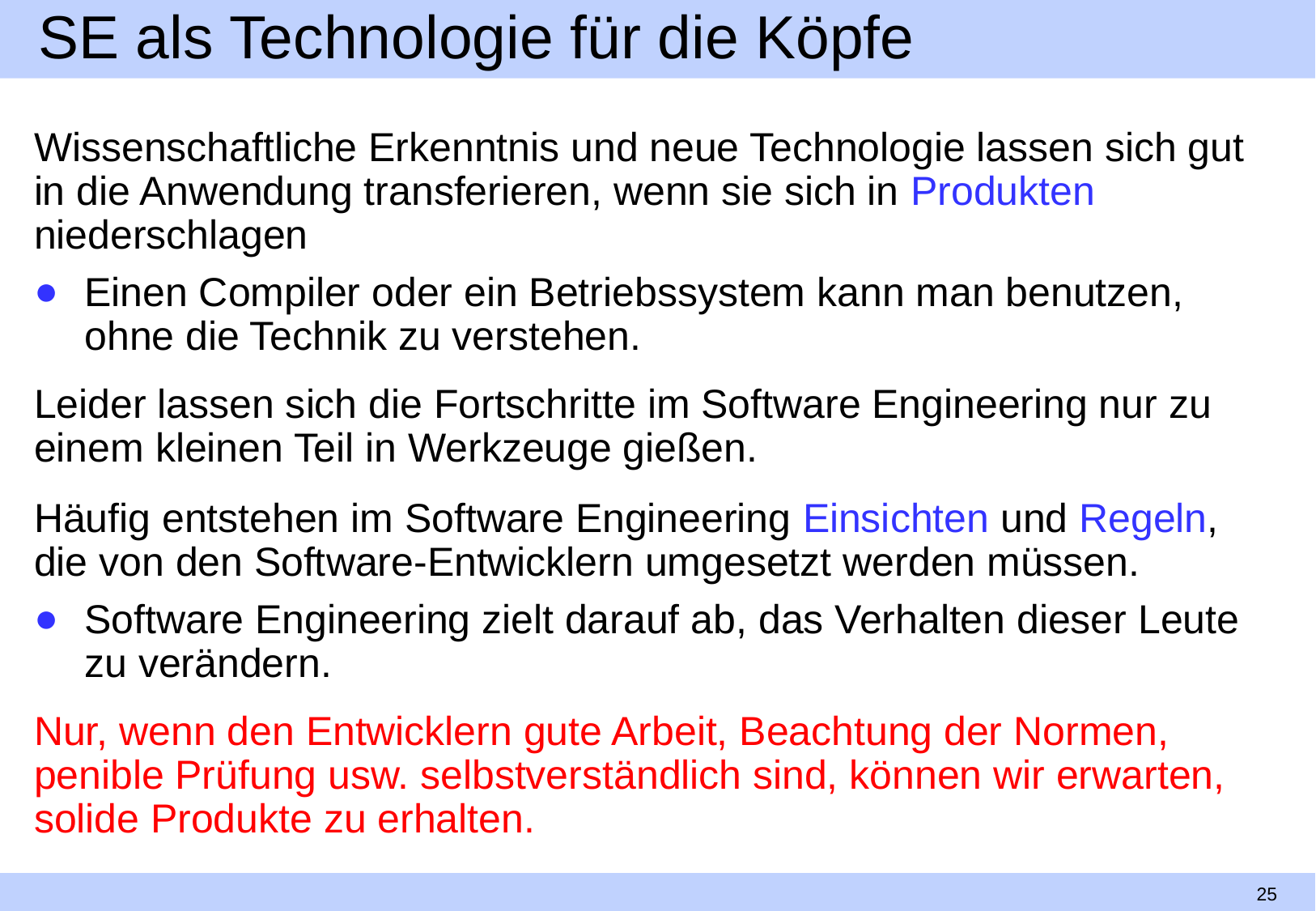

# SE als Technologie für die Köpfe
Wissenschaftliche Erkenntnis und neue Technologie lassen sich gut in die Anwendung transferieren, wenn sie sich in Produkten niederschlagen
Einen Compiler oder ein Betriebssystem kann man benutzen, ohne die Technik zu verstehen.
Leider lassen sich die Fortschritte im Software Engineering nur zu einem kleinen Teil in Werkzeuge gießen.
Häufig entstehen im Software Engineering Einsichten und Regeln, die von den Software-Entwicklern umgesetzt werden müssen.
Software Engineering zielt darauf ab, das Verhalten dieser Leute zu verändern.
Nur, wenn den Entwicklern gute Arbeit, Beachtung der Normen, penible Prüfung usw. selbstverständlich sind, können wir erwarten, solide Produkte zu erhalten.
25